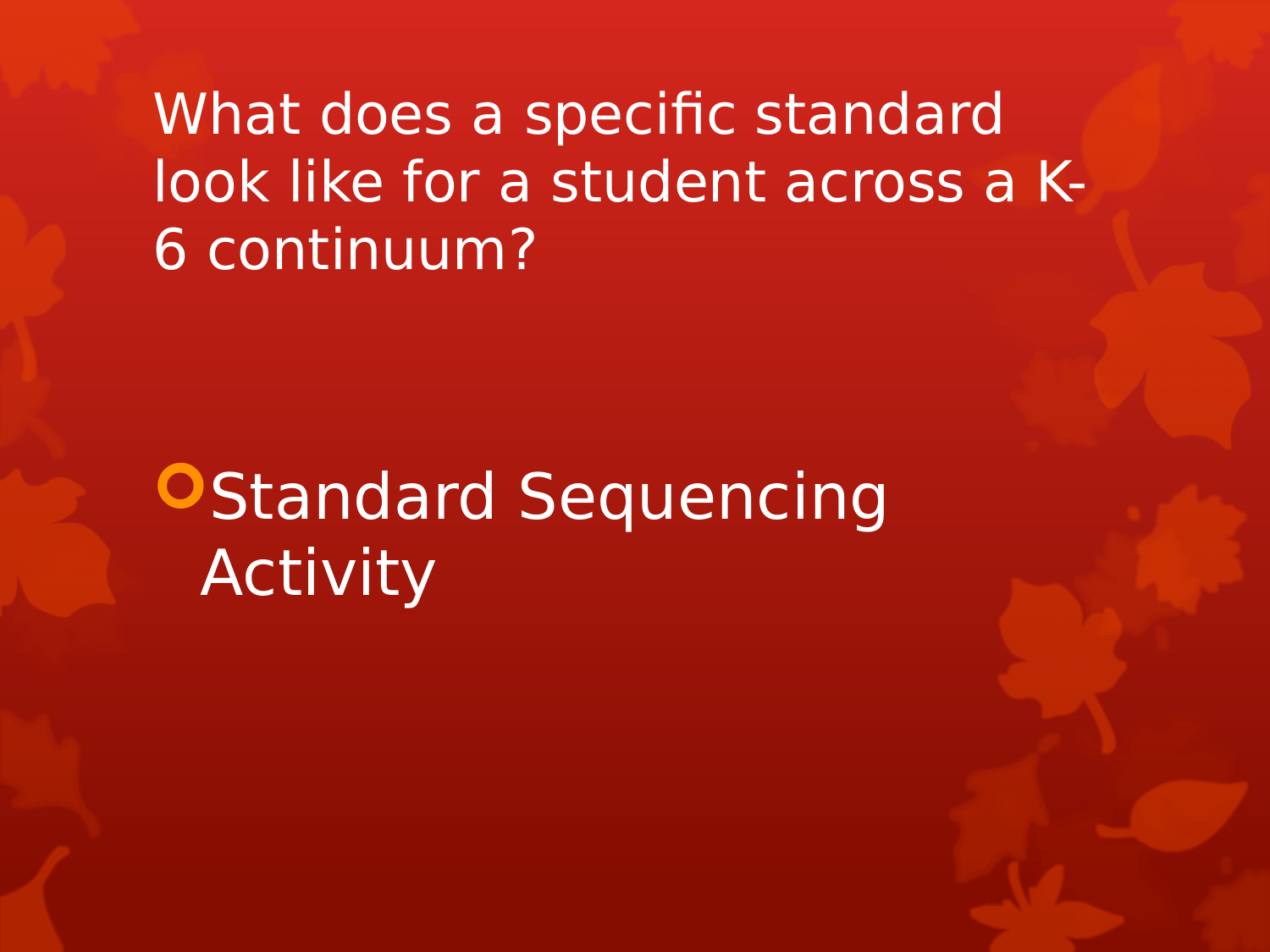

# What does a specific standard look like for a student across a K-6 continuum?
Standard Sequencing Activity